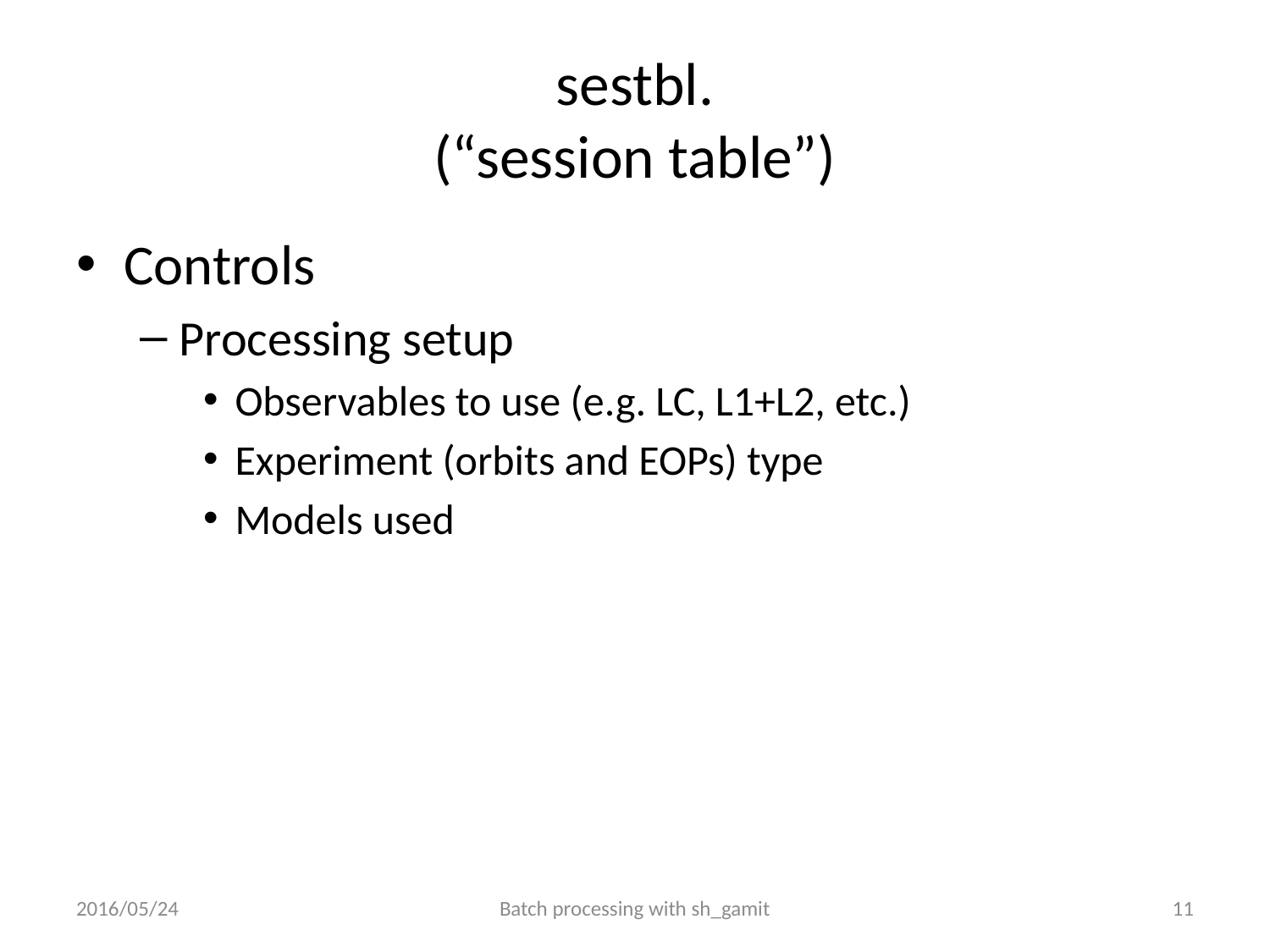

# sestbl.
(“session table”)
Controls
Processing setup
Observables to use (e.g. LC, L1+L2, etc.)
Experiment (orbits and EOPs) type
Models used
2016/05/24
Batch processing with sh_gamit
11